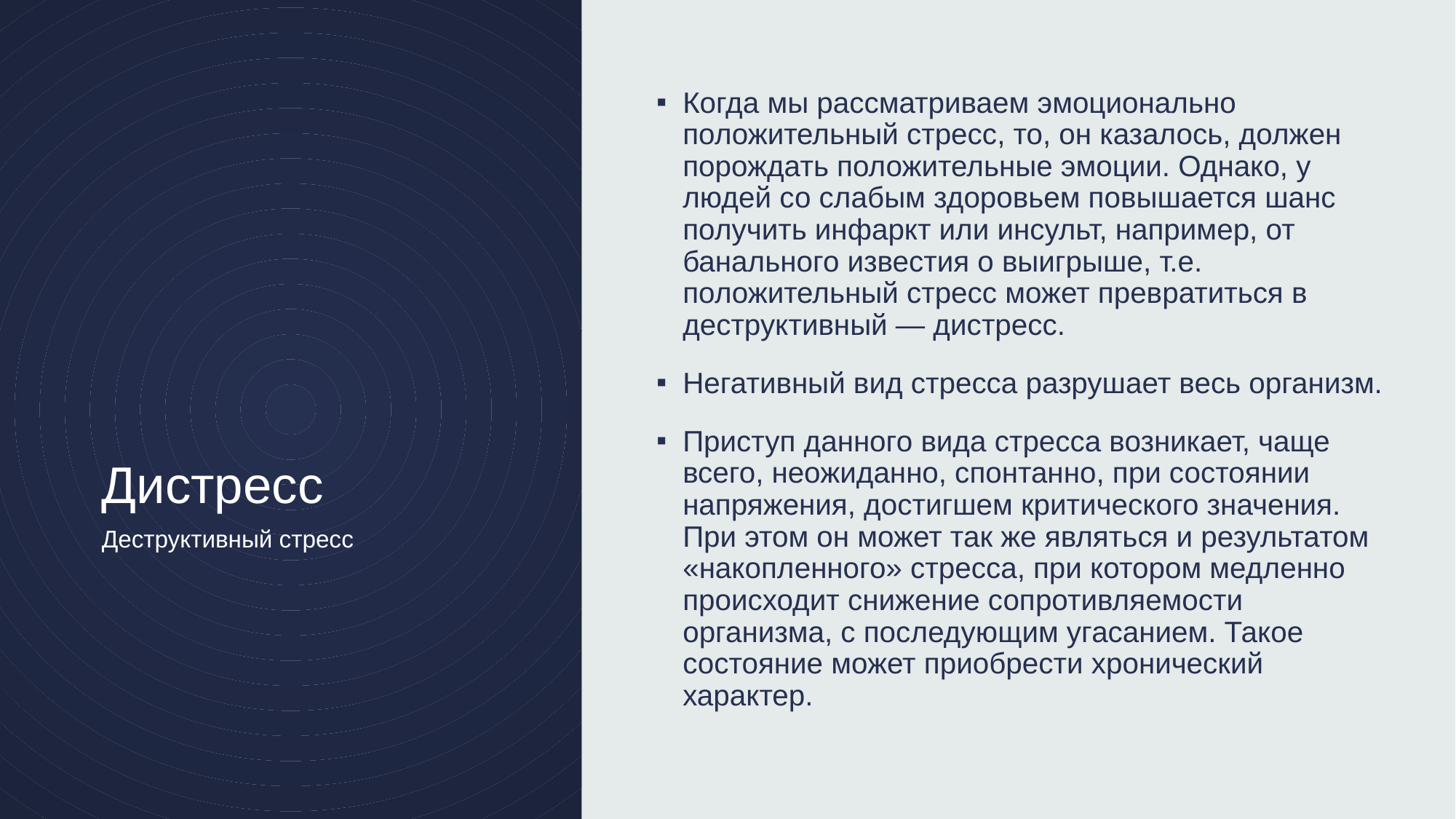

Когда мы рассматриваем эмоционально положительный стресс, то, он казалось, должен порождать положительные эмоции. Однако, у людей со слабым здоровьем повышается шанс получить инфаркт или инсульт, например, от банального известия о выигрыше, т.е. положительный стресс может превратиться в деструктивный — дистресс.
Негативный вид стресса разрушает весь организм.
Приступ данного вида стресса возникает, чаще всего, неожиданно, спонтанно, при состоянии напряжения, достигшем критического значения. При этом он может так же являться и результатом «накопленного» стресса, при котором медленно происходит снижение сопротивляемости организма, с последующим угасанием. Такое состояние может приобрести хронический характер.
# Дистресс
Деструктивный стресс